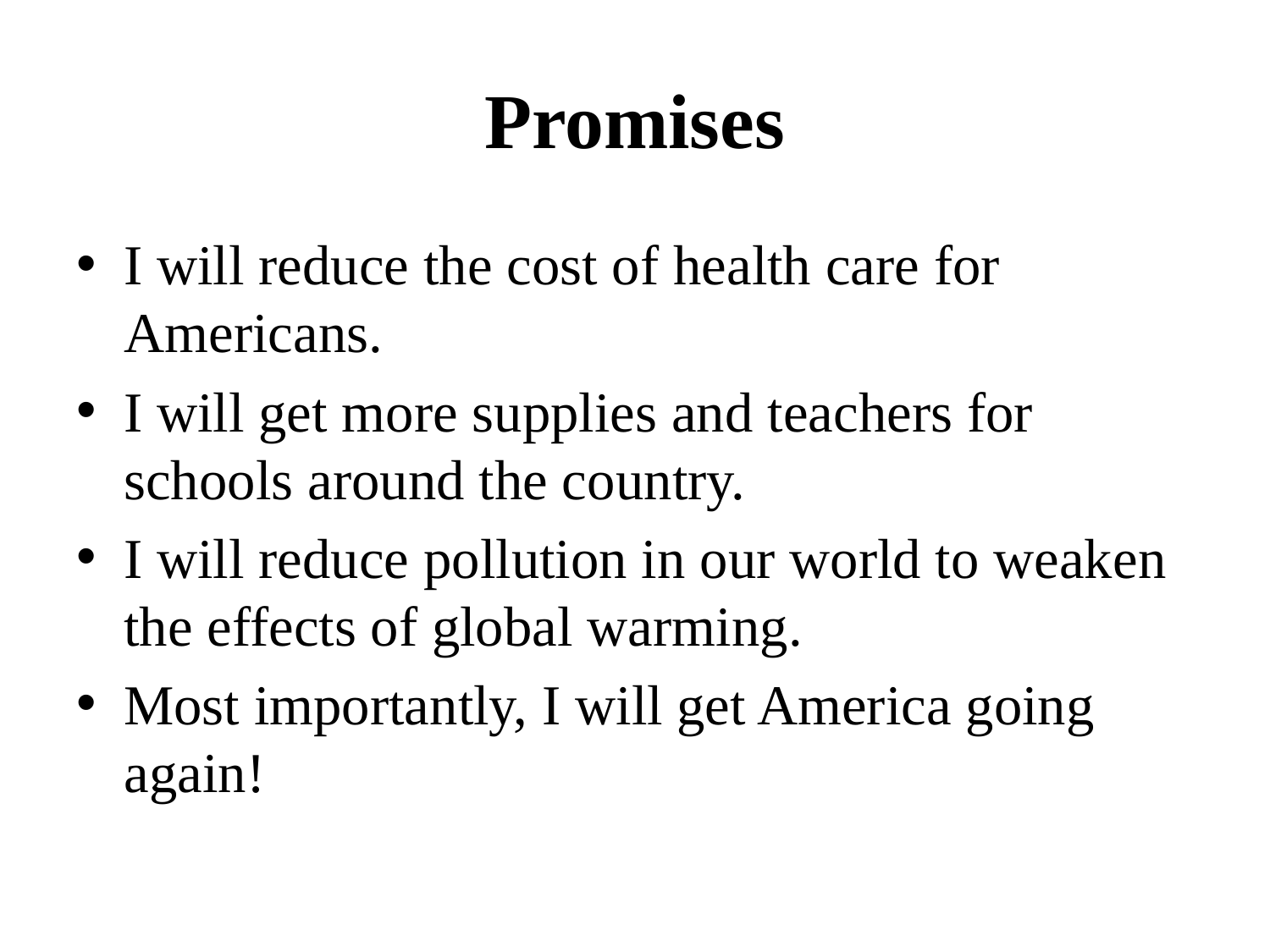

# Promises
I will reduce the cost of health care for Americans.
I will get more supplies and teachers for schools around the country.
I will reduce pollution in our world to weaken the effects of global warming.
Most importantly, I will get America going again!